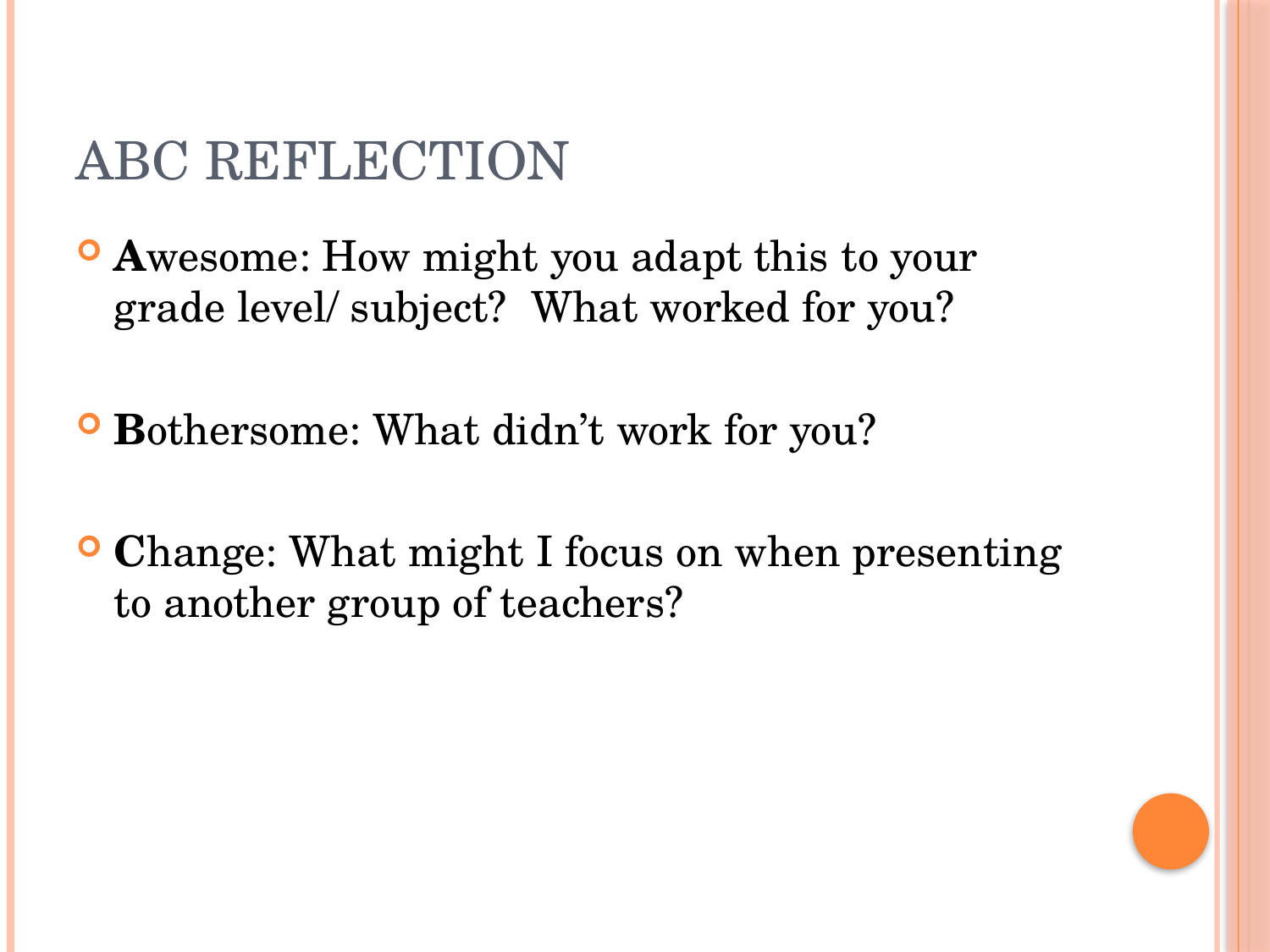

# ABC Reflection
Awesome: How might you adapt this to your grade level/ subject?  What worked for you?

Bothersome: What didn’t work for you?

Change: What might I focus on when presenting to another group of teachers?